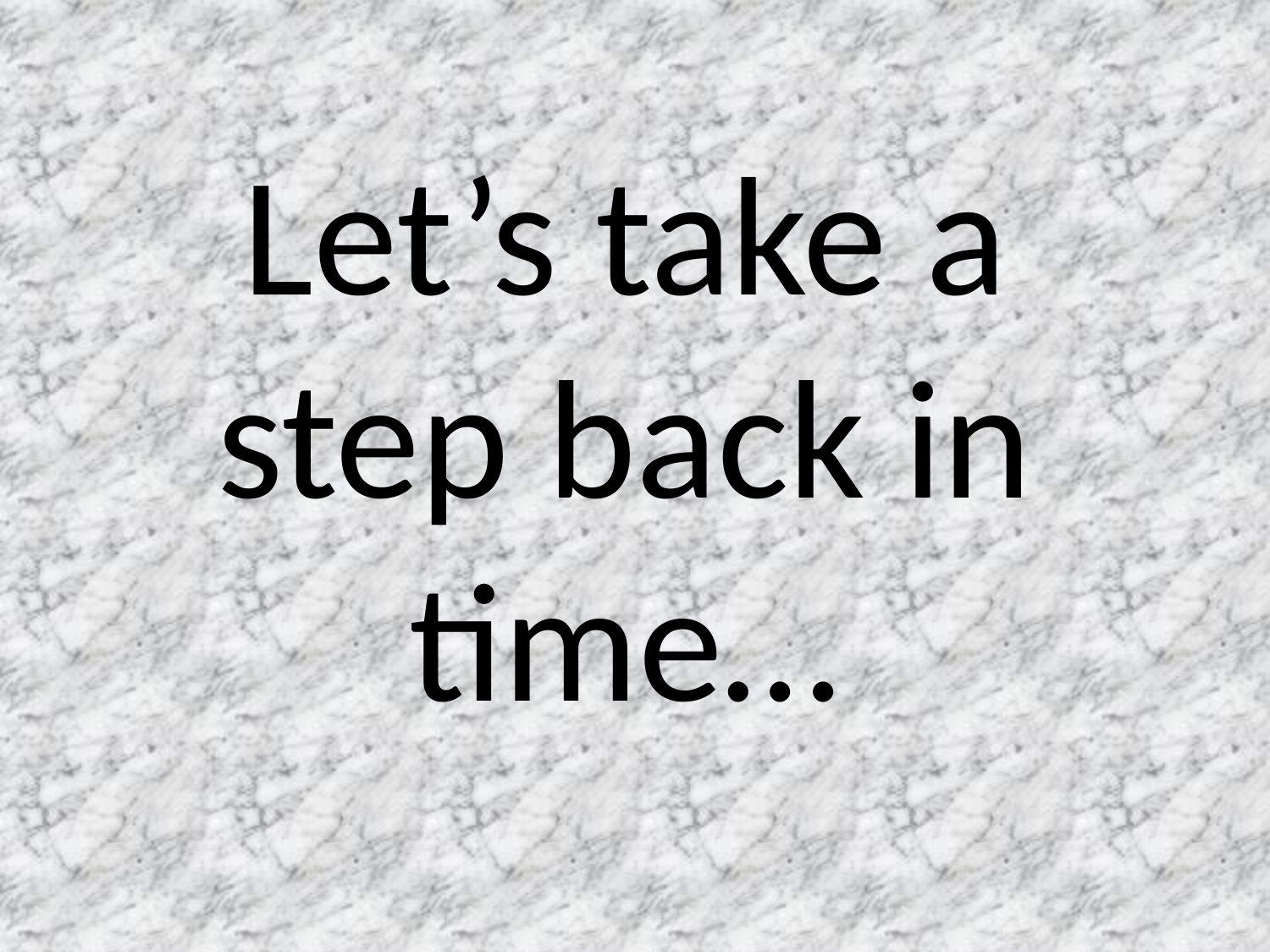

# Let’s take a step back in time…